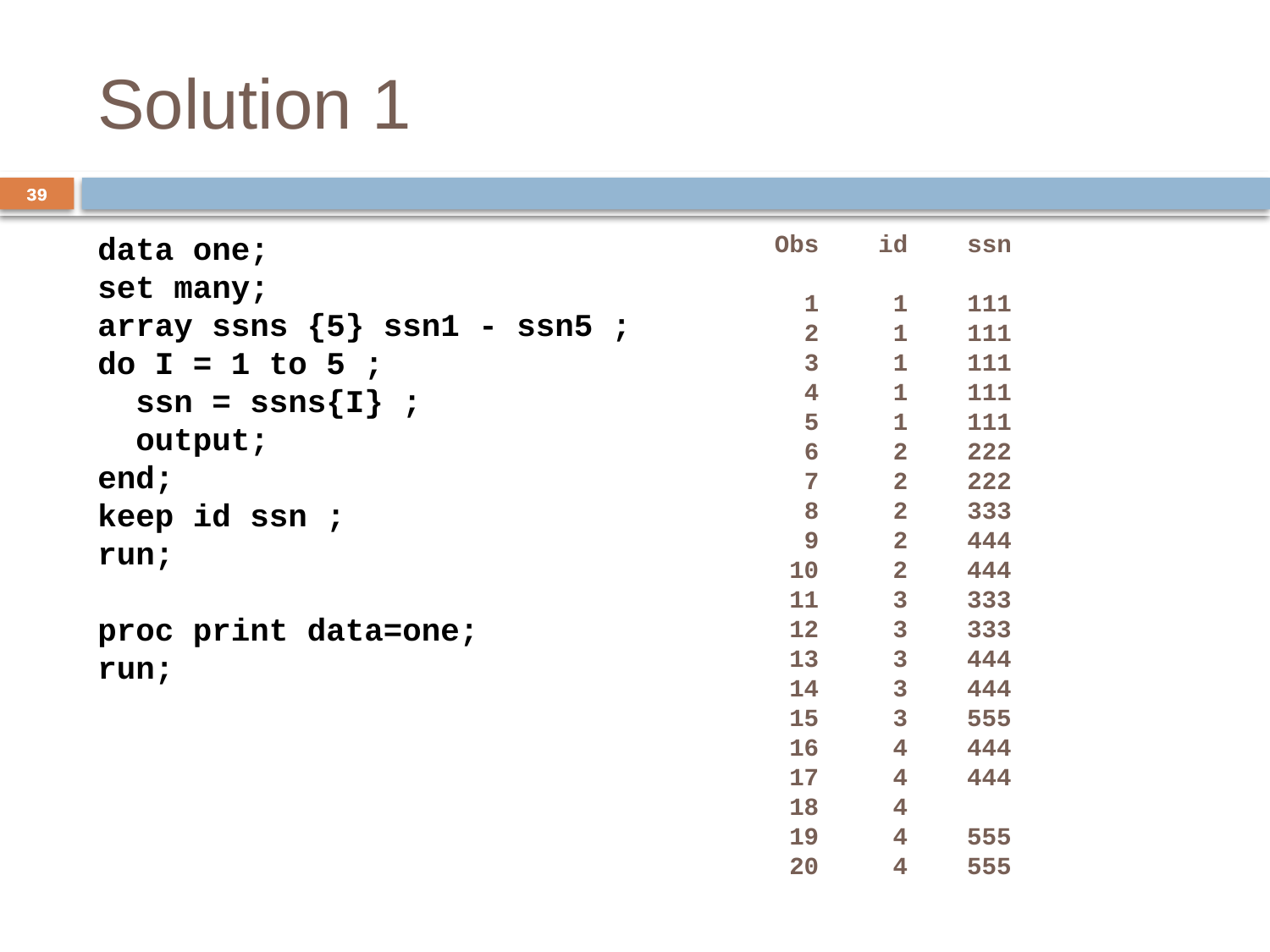

Solution 1
39
39
data one;
set many;
array ssns {5} ssn1 - ssn5 ;
do I = 1 to 5 ;
  ssn = ssns{I} ;
  output;
end;
keep id ssn ;
run;

proc print data=one;
run;

Obs    id    ssn

  1     1    111
  2     1    111
  3     1    111
  4     1    111
  5     1    111
  6     2    222
  7     2    222
  8     2    333
  9     2    444
 10     2    444
 11     3    333
 12     3    333
 13     3    444
 14     3    444
 15     3    555
 16     4    444
 17     4    444
 18     4
 19     4    555
 20     4    555